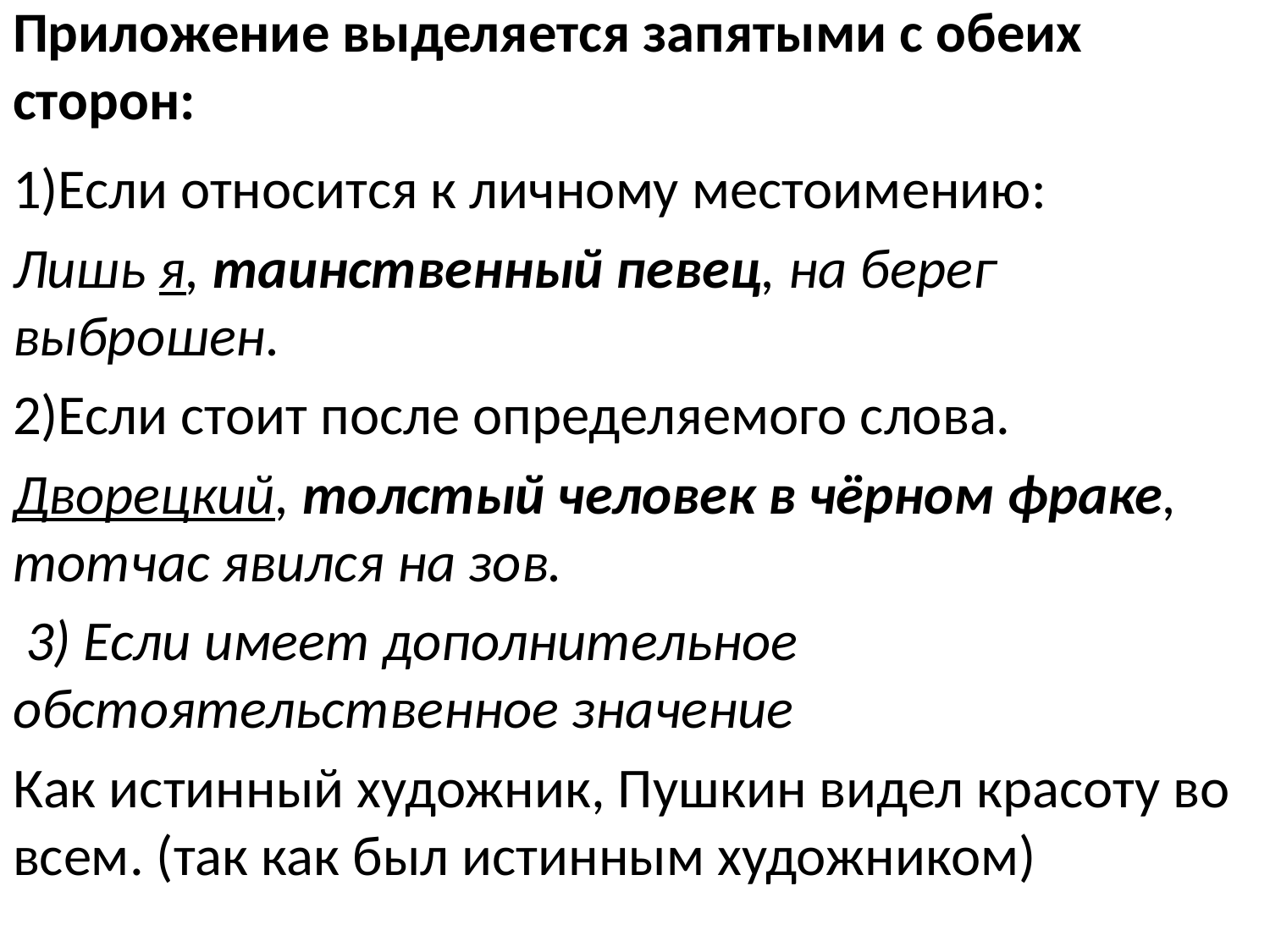

# Приложение выделяется запятыми с обеих сторон:
1)Если относится к личному местоимению:
Лишь я, таинственный певец, на берег выброшен.
2)Если стоит после определяемого слова.
Дворецкий, толстый человек в чёрном фраке, тотчас явился на зов.
 3) Если имеет дополнительное обстоятельственное значение
Как истинный художник, Пушкин видел красоту во всем. (так как был истинным художником)